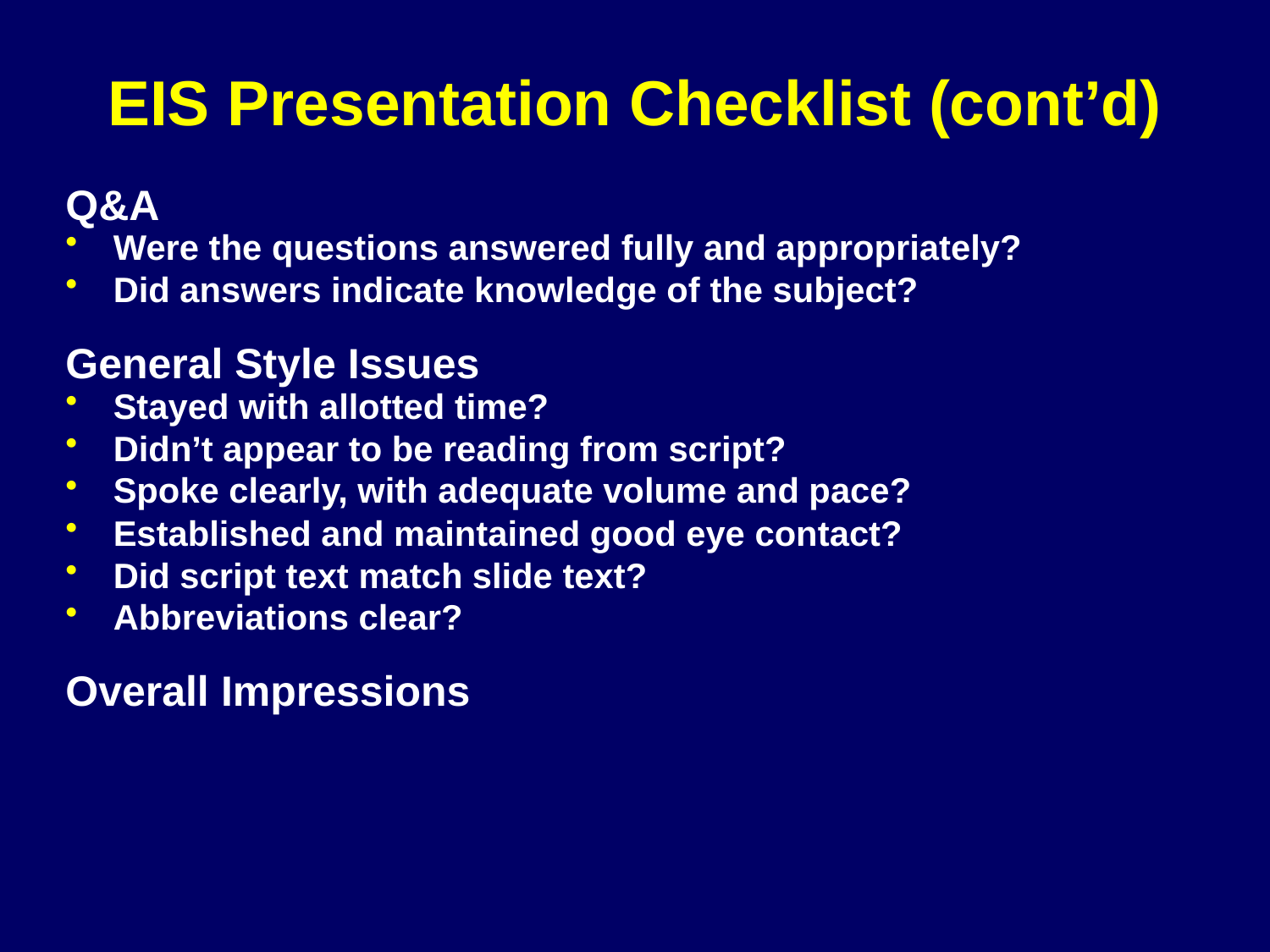

# EIS Presentation Checklist (cont’d)
Q&A
Were the questions answered fully and appropriately?
Did answers indicate knowledge of the subject?
General Style Issues
Stayed with allotted time?
Didn’t appear to be reading from script?
Spoke clearly, with adequate volume and pace?
Established and maintained good eye contact?
Did script text match slide text?
Abbreviations clear?
Overall Impressions